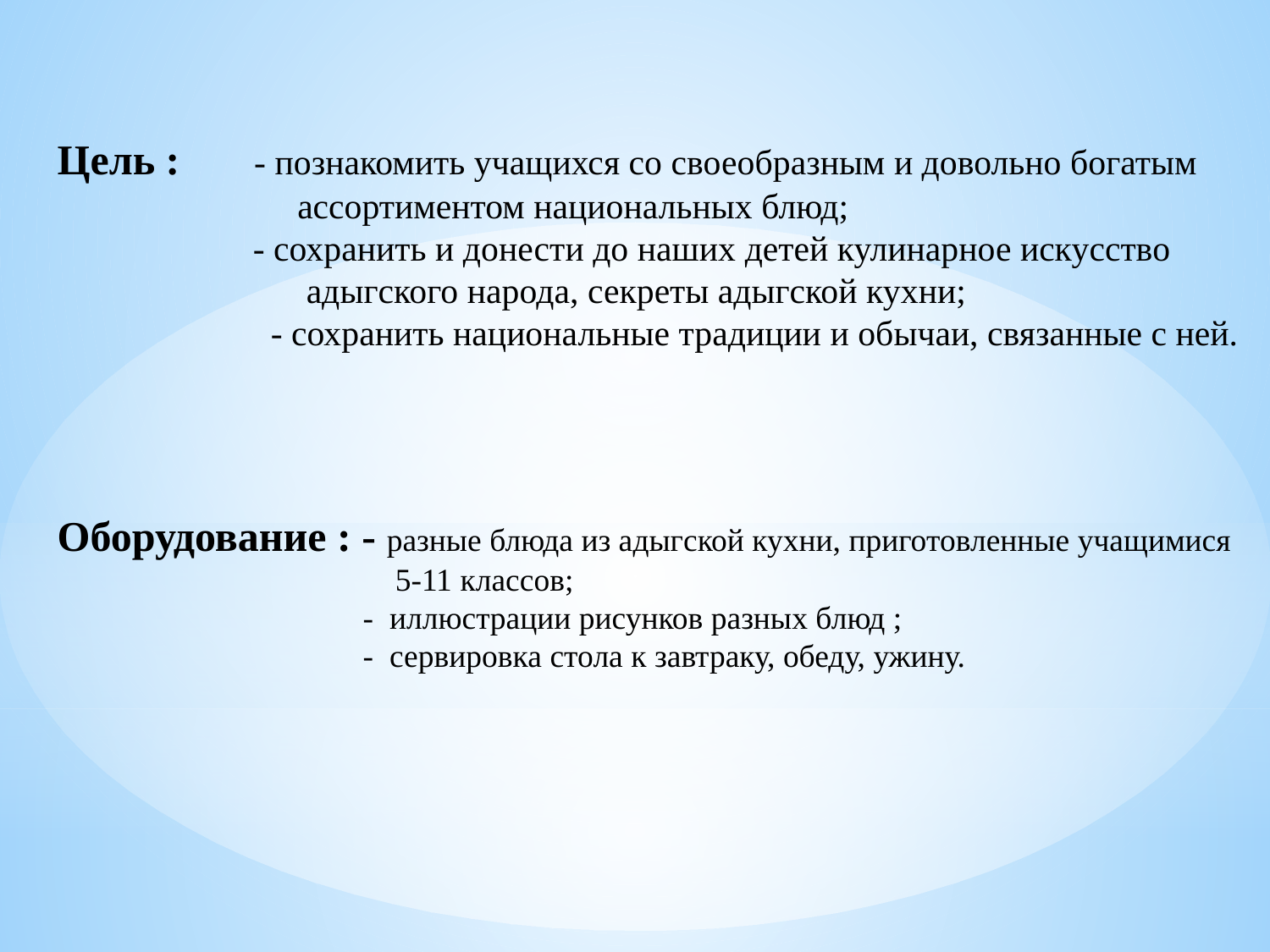

Цель :       - познакомить учащихся со своеобразным и довольно богатым
                           ассортиментом национальных блюд;
                      - сохранить и донести до наших детей кулинарное искусство
                            адыгского народа, секреты адыгской кухни;
                        - сохранить национальные традиции и обычаи, связанные с ней.

Оборудование : - разные блюда из адыгской кухни, приготовленные учащимися
                                          5-11 классов;
                                      -  иллюстрации рисунков разных блюд ;
                                      -  сервировка стола к завтраку, обеду, ужину.